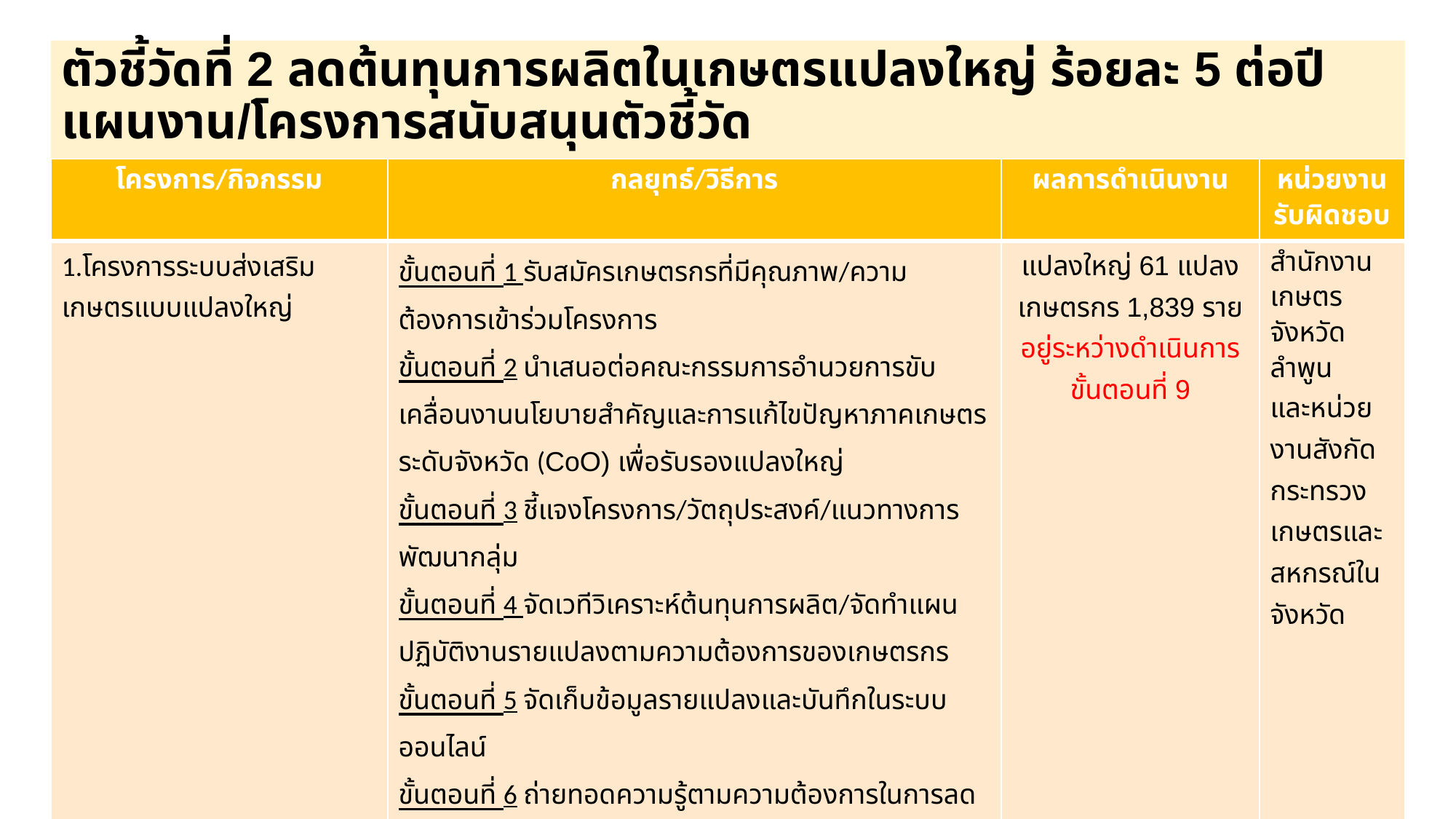

# ตัวชี้วัดที่ 2 ลดต้นทุนการผลิตในเกษตรแปลงใหญ่ ร้อยละ 5 ต่อปี แผนงาน/โครงการสนับสนุนตัวชี้วัด
| โครงการ/กิจกรรม | กลยุทธ์/วิธีการ | ผลการดำเนินงาน | หน่วยงานรับผิดชอบ |
| --- | --- | --- | --- |
| 1.โครงการระบบส่งเสริมเกษตรแบบแปลงใหญ่ | ขั้นตอนที่ 1 รับสมัครเกษตรกรที่มีคุณภาพ/ความต้องการเข้าร่วมโครงการ ขั้นตอนที่ 2 นำเสนอต่อคณะกรรมการอำนวยการขับเคลื่อนงานนโยบายสำคัญและการแก้ไขปัญหาภาคเกษตรระดับจังหวัด (CoO) เพื่อรับรองแปลงใหญ่ ขั้นตอนที่ 3 ชี้แจงโครงการ/วัตถุประสงค์/แนวทางการพัฒนากลุ่ม ขั้นตอนที่ 4 จัดเวทีวิเคราะห์ต้นทุนการผลิต/จัดทำแผนปฏิบัติงานรายแปลงตามความต้องการของเกษตรกร ขั้นตอนที่ 5 จัดเก็บข้อมูลรายแปลงและบันทึกในระบบออนไลน์ ขั้นตอนที่ 6 ถ่ายทอดความรู้ตามความต้องการในการลดต้นทุนการผลิต/เพิ่มประสิทธิภาพการผลิตการตลาด ขั้นตอนที่ 7 จัดทำแปลงเรียนรู้เพื่อแลกเปลี่ยน/การพัฒนาคุณภาพ/การบริหารจัดการกลุ่ม/การเชื่อมโยงองค์ความรู้/นวัตกรรม ขั้นตอนที่ 8 จัดเวทีแลกเปลี่ยนเรียนรู้/สร้างเครือข่ายเกษตรกร ขั้นตอนที่ 9 ติดตามและประเมินผล | แปลงใหญ่ 61 แปลง เกษตรกร 1,839 ราย อยู่ระหว่างดำเนินการ ขั้นตอนที่ 9 | สำนักงานเกษตรจังหวัดลำพูน และหน่วยงานสังกัดกระทรวงเกษตรและสหกรณ์ในจังหวัด |